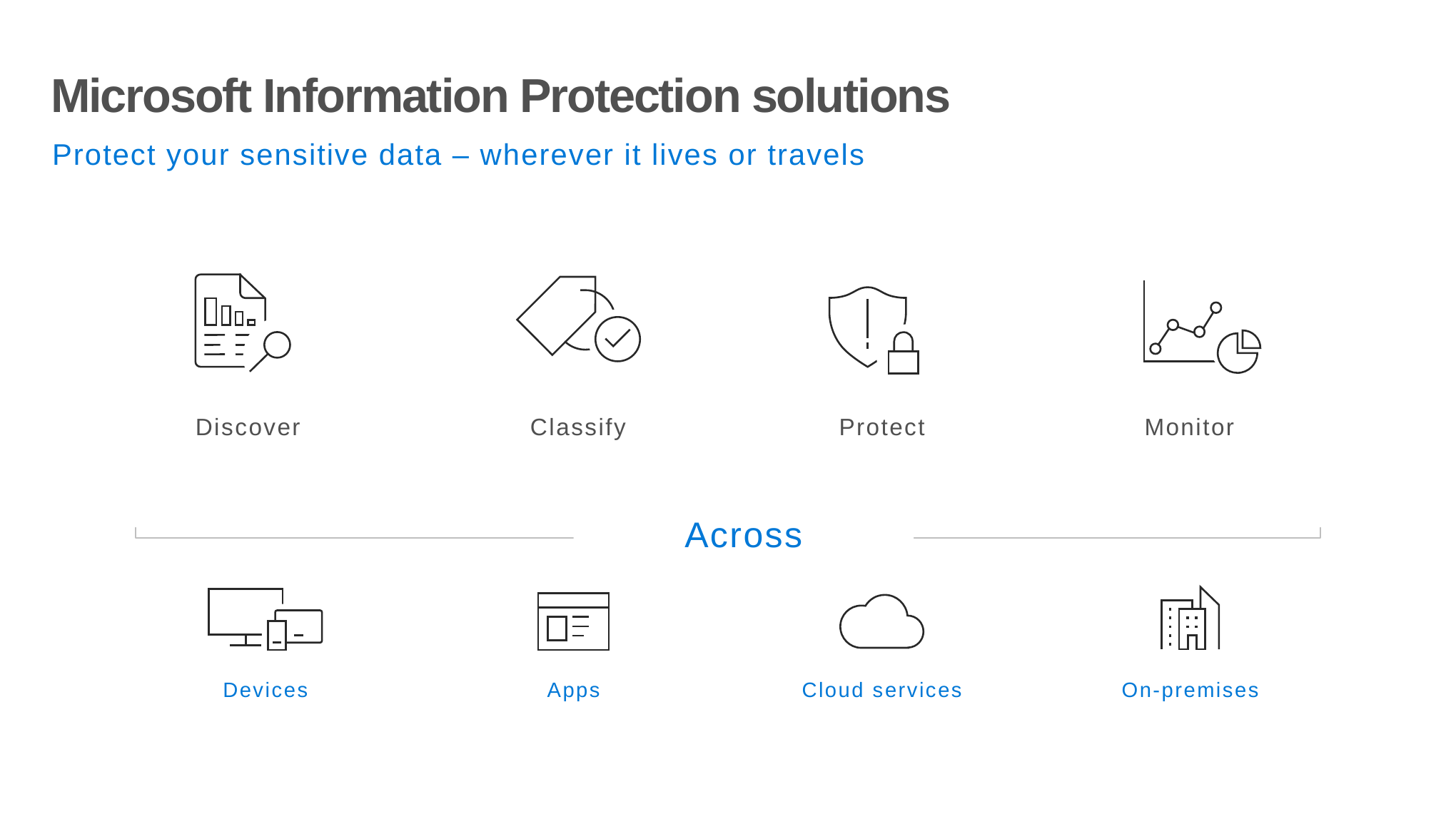

# Microsoft Information Protection solutions
Protect your sensitive data – wherever it lives or travels

Discover
Classify
Protect
Monitor
Across

On-premises

Devices

Apps

Cloud services